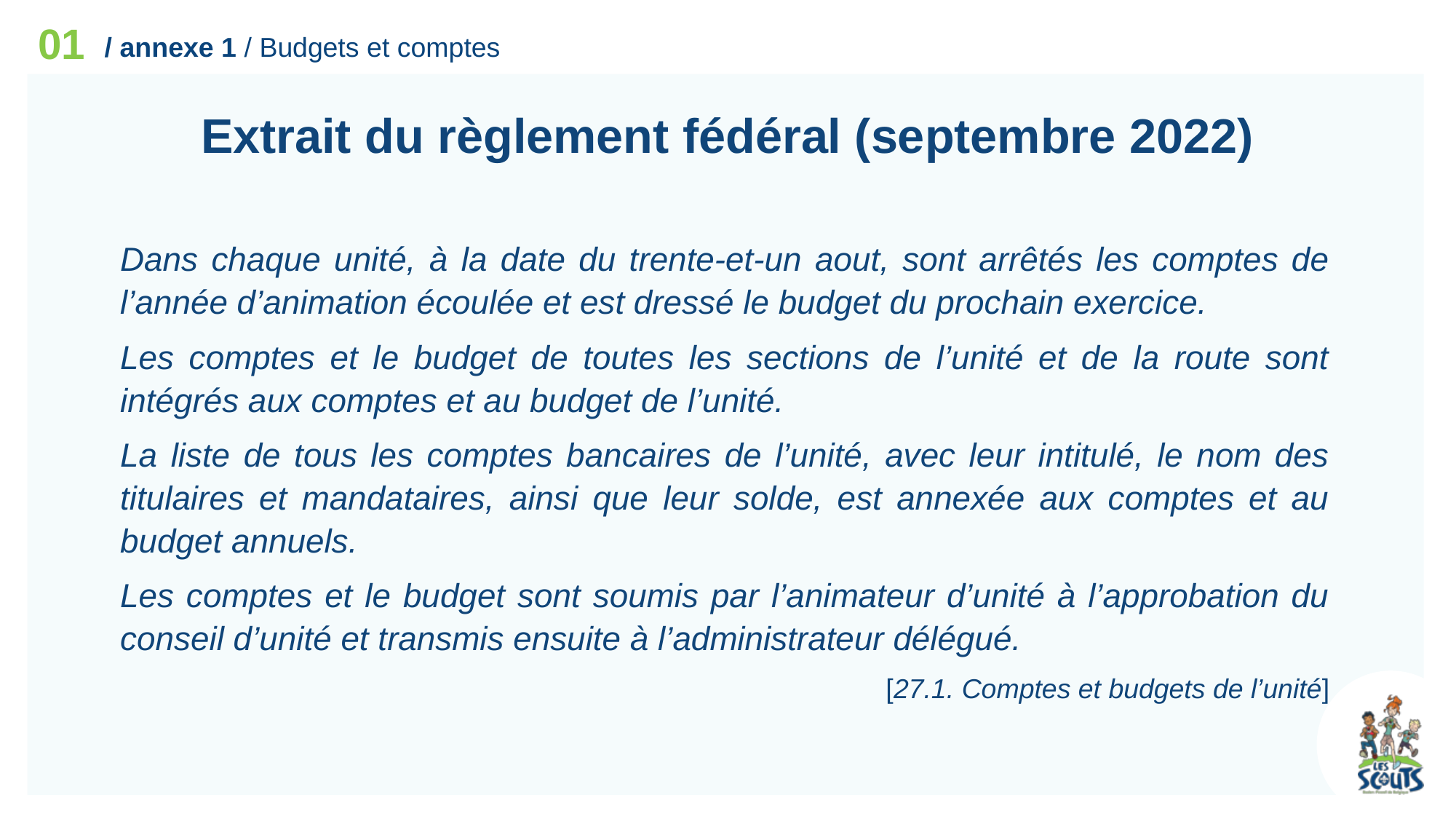

01
/ annexe 1 / Budgets et comptes
Extrait du règlement fédéral (septembre 2022)
Dans chaque unité, à la date du trente-et-un aout, sont arrêtés les comptes de l’année d’animation écoulée et est dressé le budget du prochain exercice.
Les comptes et le budget de toutes les sections de l’unité et de la route sont intégrés aux comptes et au budget de l’unité.
La liste de tous les comptes bancaires de l’unité, avec leur intitulé, le nom des titulaires et mandataires, ainsi que leur solde, est annexée aux comptes et au budget annuels.
Les comptes et le budget sont soumis par l’animateur d’unité à l’approbation du conseil d’unité et transmis ensuite à l’administrateur délégué.
[27.1. Comptes et budgets de l’unité]